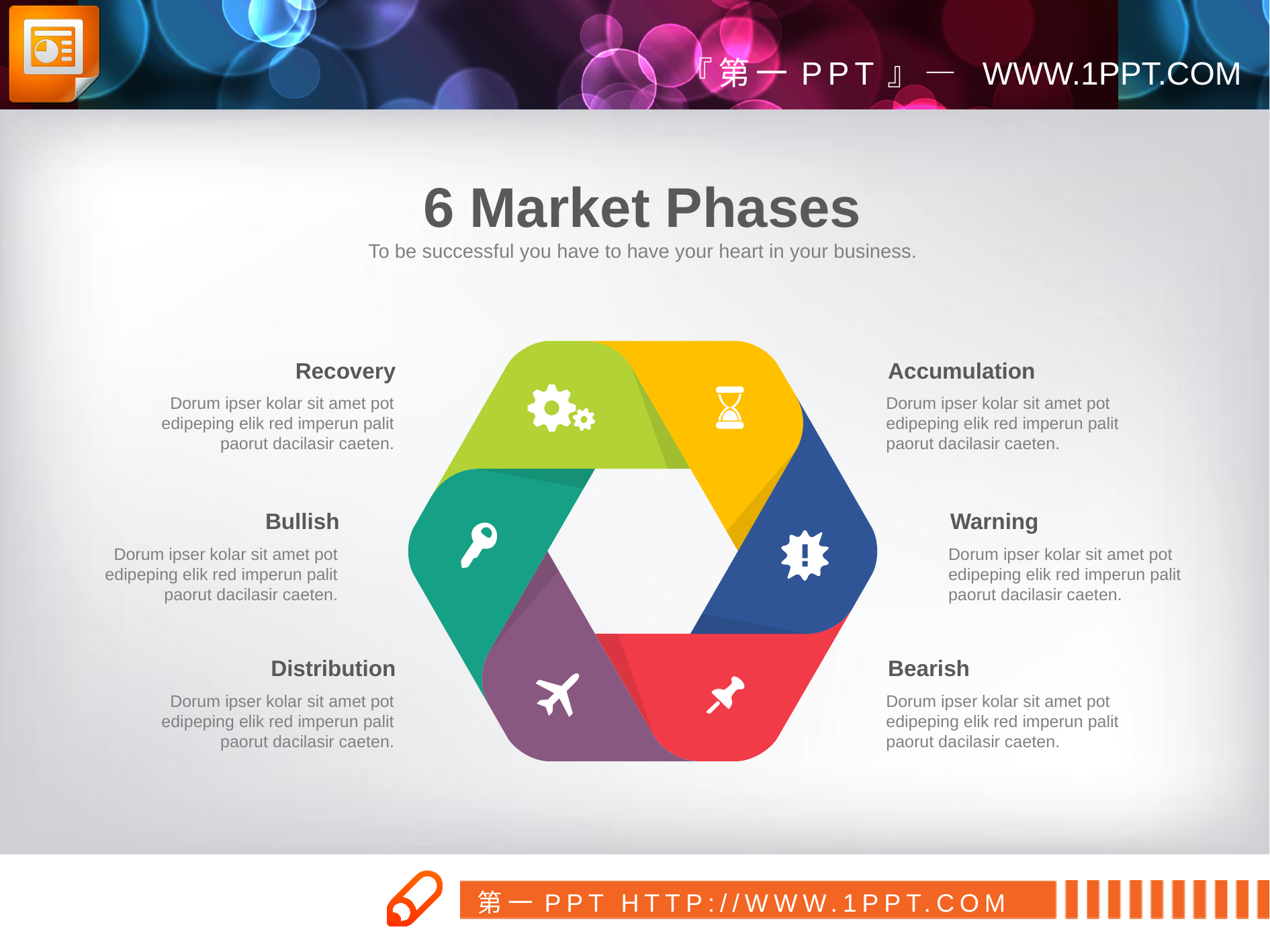

6 Market Phases
To be successful you have to have your heart in your business.

Recovery
Dorum ipser kolar sit amet pot edipeping elik red imperun palit paorut dacilasir caeten.
Accumulation
Dorum ipser kolar sit amet pot edipeping elik red imperun palit paorut dacilasir caeten.
Bullish
Dorum ipser kolar sit amet pot edipeping elik red imperun palit paorut dacilasir caeten.
Warning
Dorum ipser kolar sit amet pot edipeping elik red imperun palit paorut dacilasir caeten.
Distribution
Dorum ipser kolar sit amet pot edipeping elik red imperun palit paorut dacilasir caeten.
Bearish
Dorum ipser kolar sit amet pot edipeping elik red imperun palit paorut dacilasir caeten.